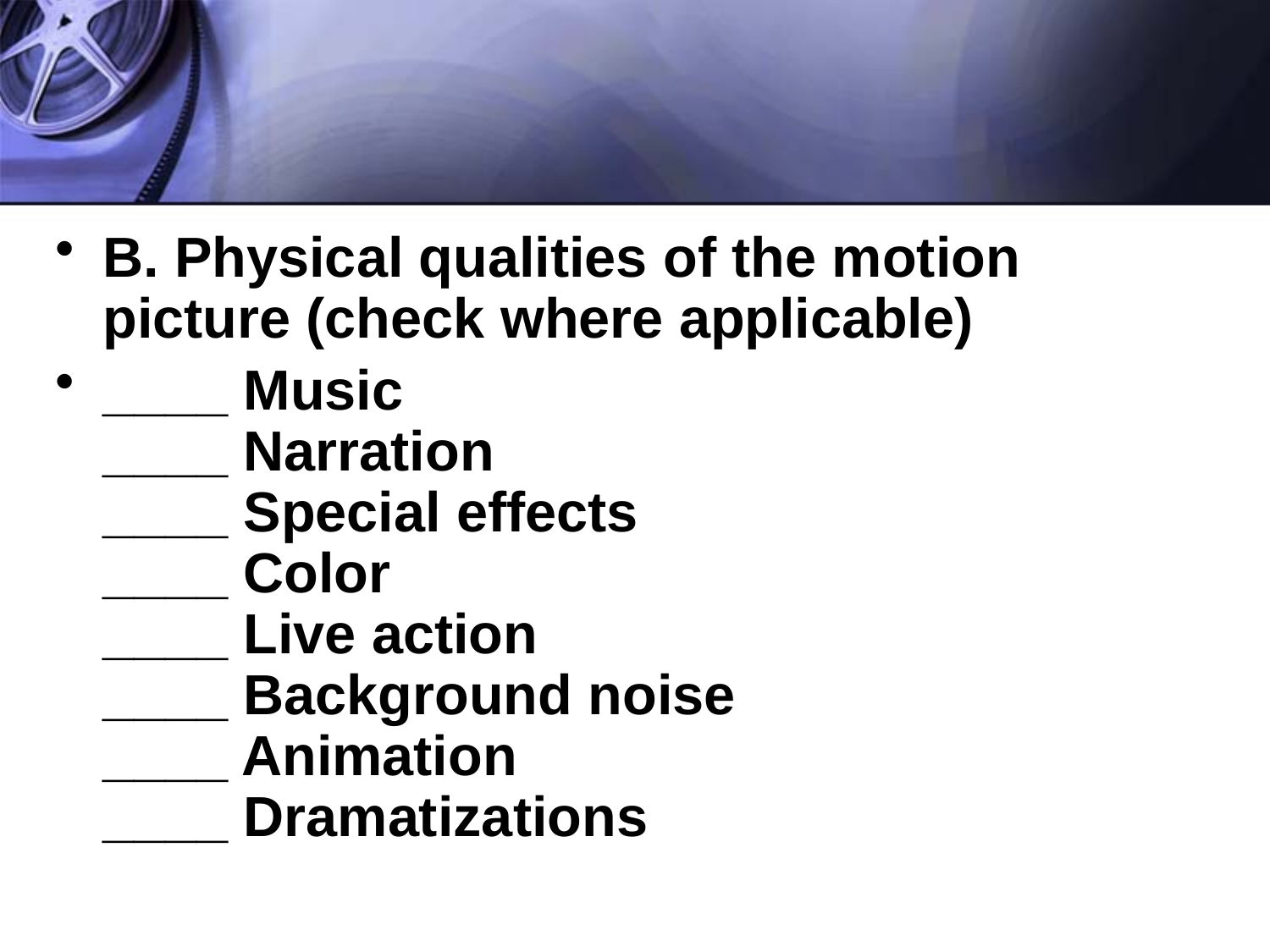

#
B. Physical qualities of the motion picture (check where applicable)
____ Music
____ Narration
____ Special effects
____ Color
____ Live action
____ Background noise
____ Animation
____ Dramatizations